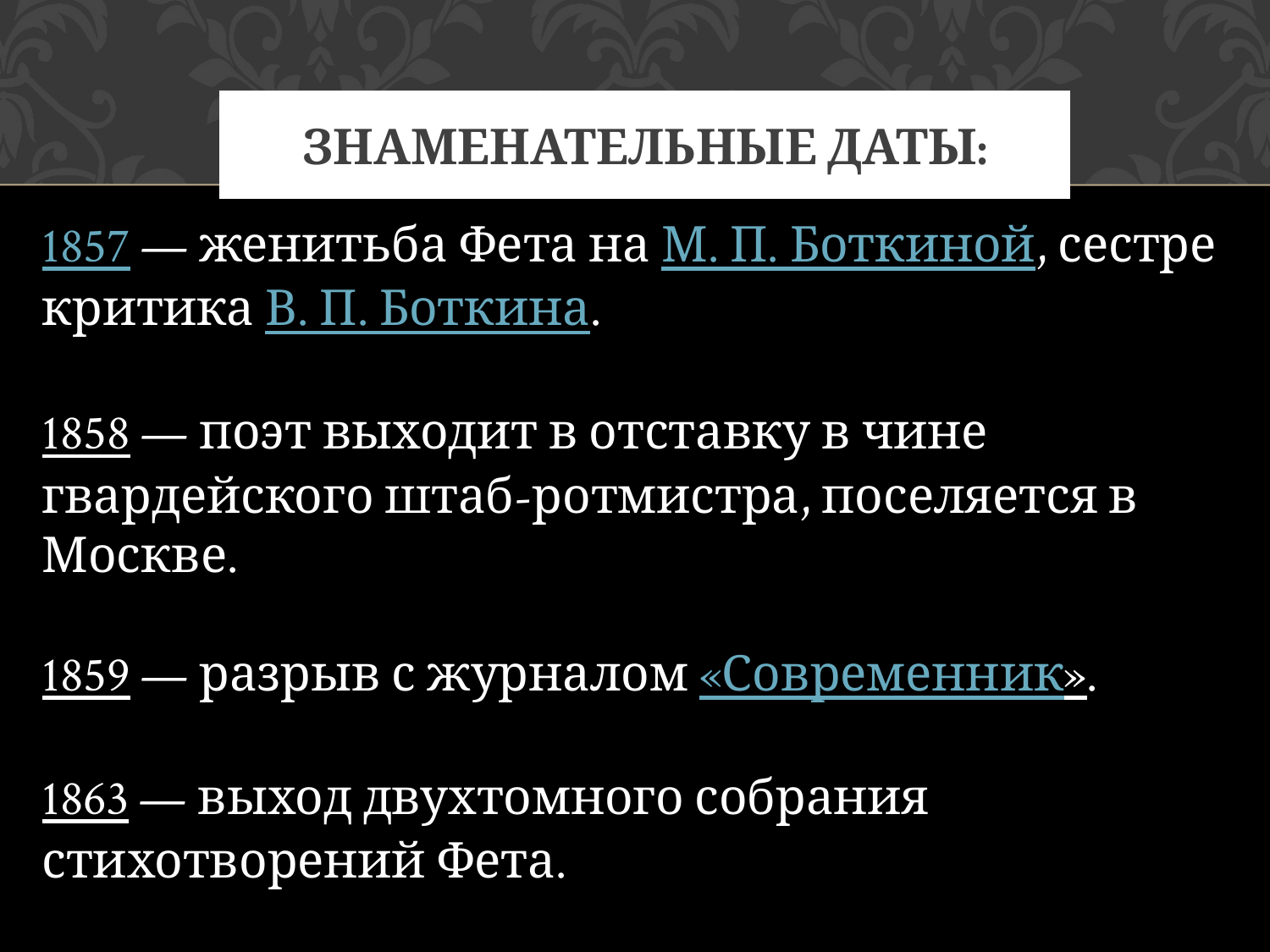

# Знаменательные даты:
1857 — женитьба Фета на М. П. Боткиной, сестре критика В. П. Боткина.

1858 — поэт выходит в отставку в чине гвардейского штаб-ротмистра, поселяется в Москве.

1859 — разрыв с журналом «Современник».

1863 — выход двухтомного собрания стихотворений Фета.

1867 — Фет избран мировым судьей на 11 лет.